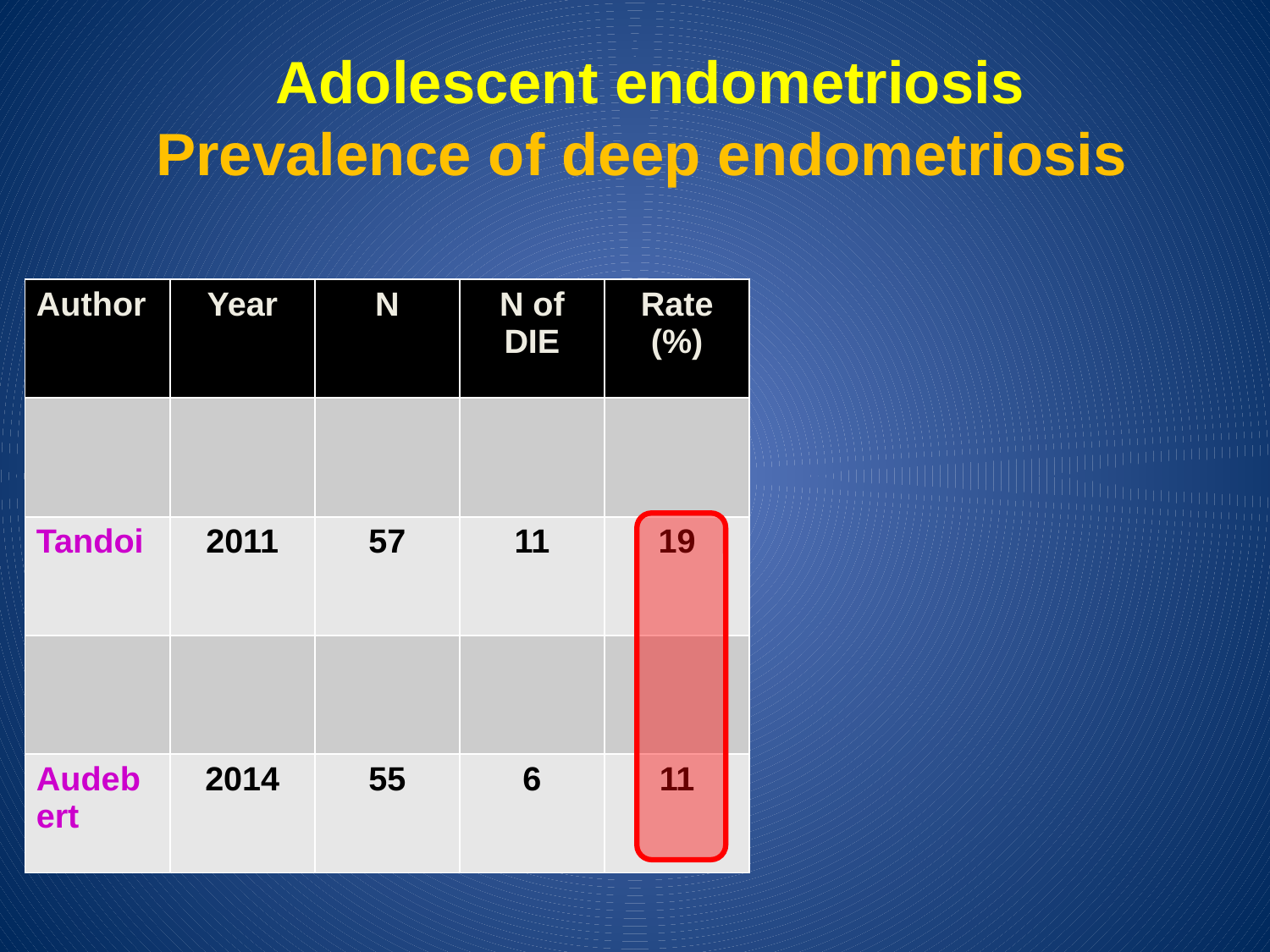

# Adolescent endometriosis Prevalence of deep endometriosis
| Author | Year | N | N of DIE | Rate (%) |
| --- | --- | --- | --- | --- |
|  |  |  |  |  |
| Tandoi | 2011 | 57 | 11 | 19 |
|  |  |  |  |  |
| Audebert | 2014 | 55 | 6 | 11 |